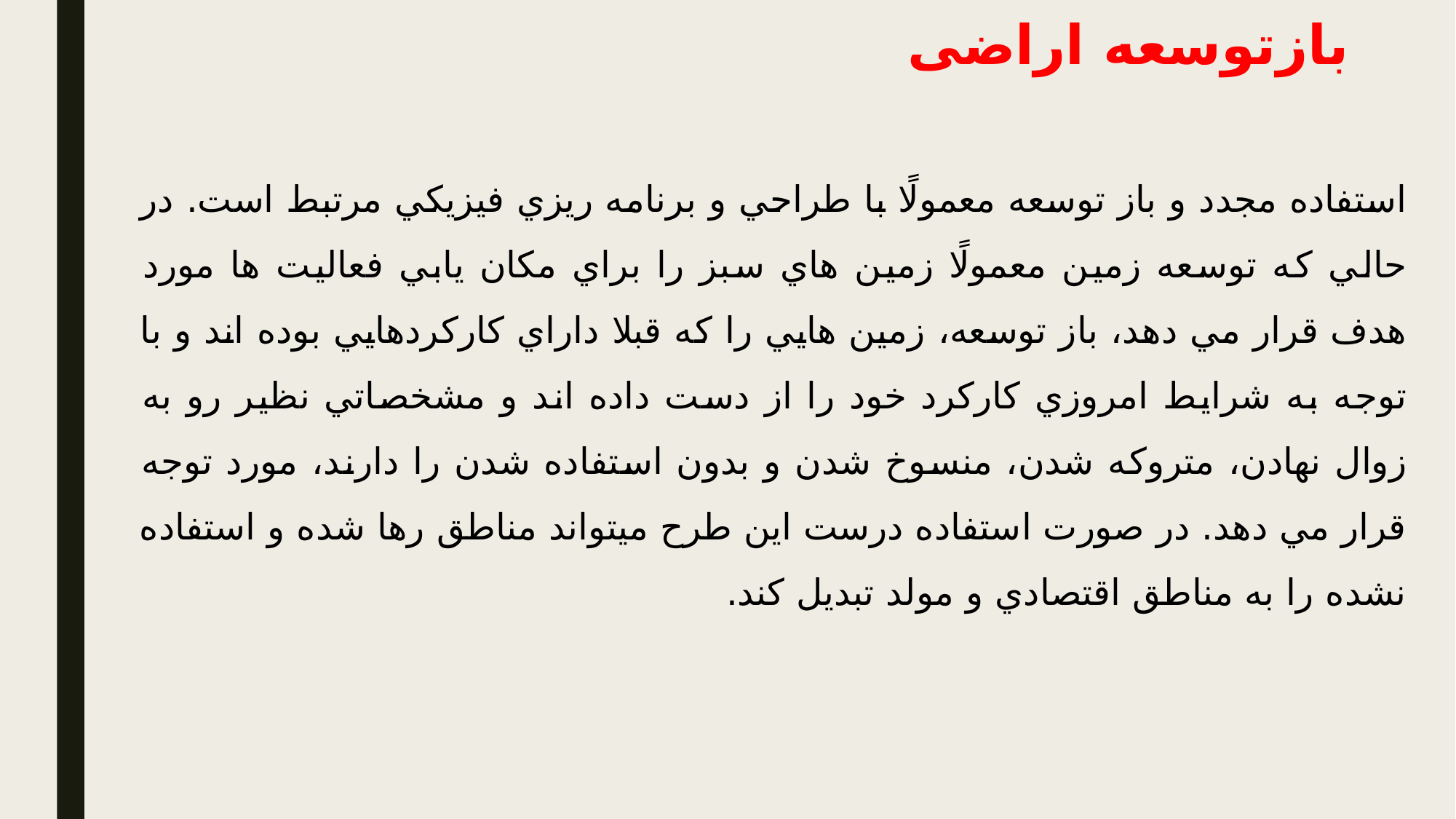

# بازتوسعه اراضی
استفاده مجدد و باز توسعه معمولًا با طراحي و برنامه ريزي فيزيکي مرتبط است. در حالي كه توسعه زمين معمولًا زمين هاي سبز را براي مکان يابي فعاليت ها مورد هدف قرار مي دهد، باز توسعه، زمين هايي را كه قبلا داراي كاركردهايي بوده اند و با توجه به شرايط امروزي كاركرد خود را از دست داده اند و مشخصاتي نظير رو به زوال نهادن، متروكه شدن، منسوخ شدن و بدون استفاده شدن را دارند، مورد توجه قرار مي دهد. در صورت استفاده درست اين طرح ميتواند مناطق رها شده و استفاده نشده را به مناطق اقتصادي و مولد تبدیل كند.